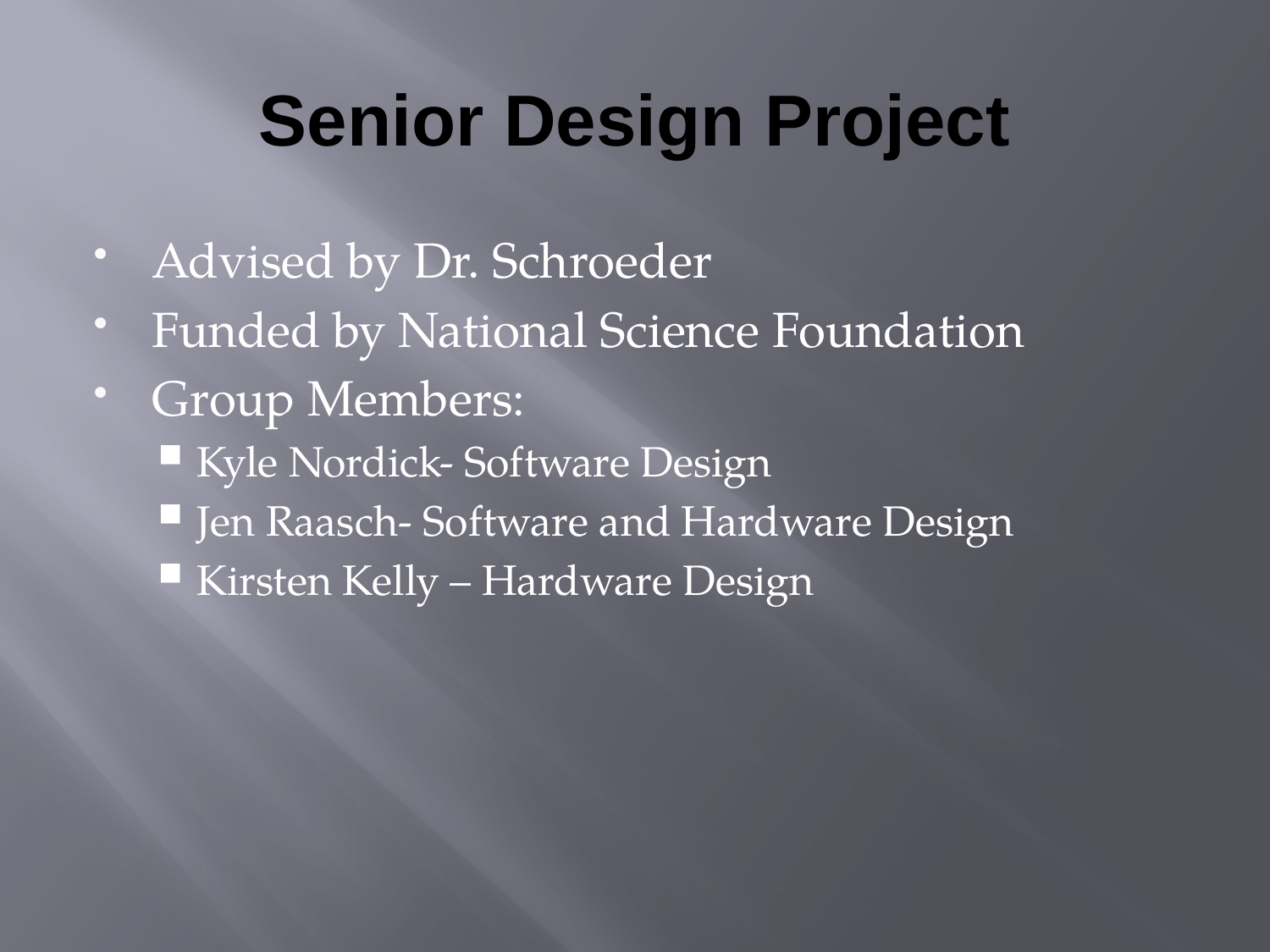

# Senior Design Project
Advised by Dr. Schroeder
Funded by National Science Foundation
Group Members:
Kyle Nordick- Software Design
Jen Raasch- Software and Hardware Design
Kirsten Kelly – Hardware Design